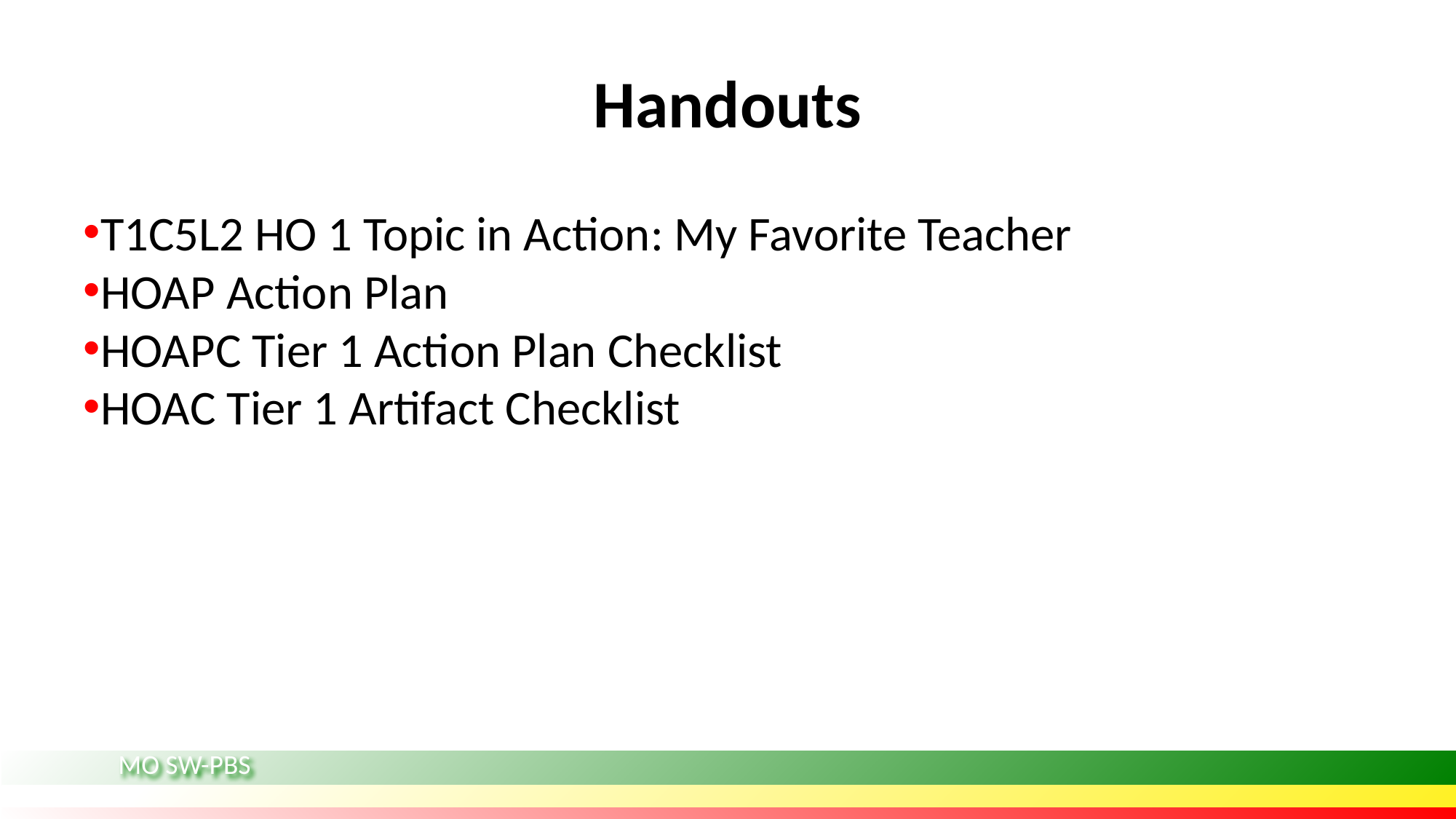

# Handouts
T1C5L2 HO 1 Topic in Action: My Favorite Teacher
HOAP Action Plan
HOAPC Tier 1 Action Plan Checklist
HOAC Tier 1 Artifact Checklist